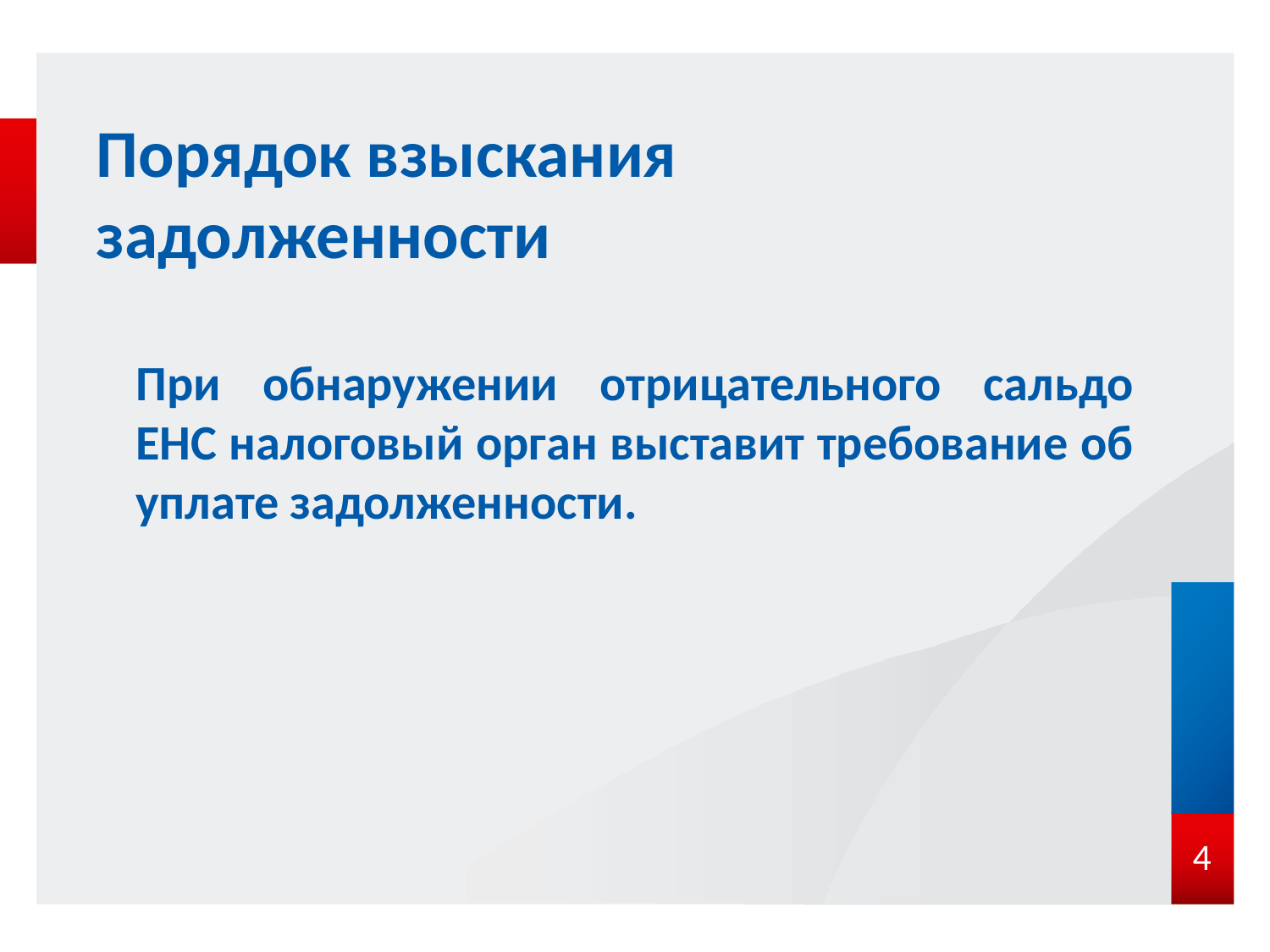

# Порядок взыскания задолженности
При обнаружении отрицательного сальдо ЕНС налоговый орган выставит требование об уплате задолженности.

4